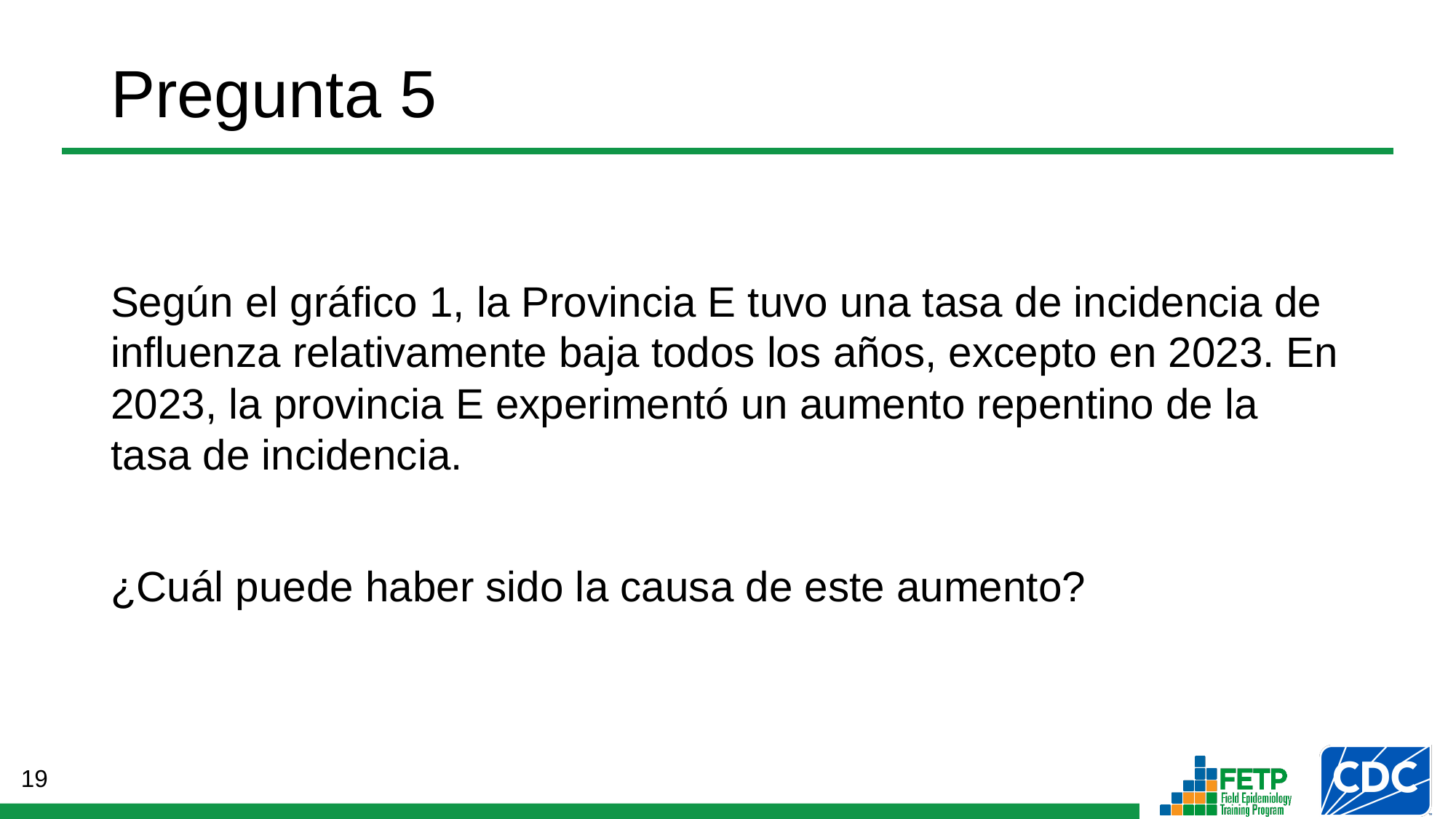

# Pregunta 5
Según el gráfico 1, la Provincia E tuvo una tasa de incidencia de influenza relativamente baja todos los años, excepto en 2023. En 2023, la provincia E experimentó un aumento repentino de la tasa de incidencia.

¿Cuál puede haber sido la causa de este aumento?